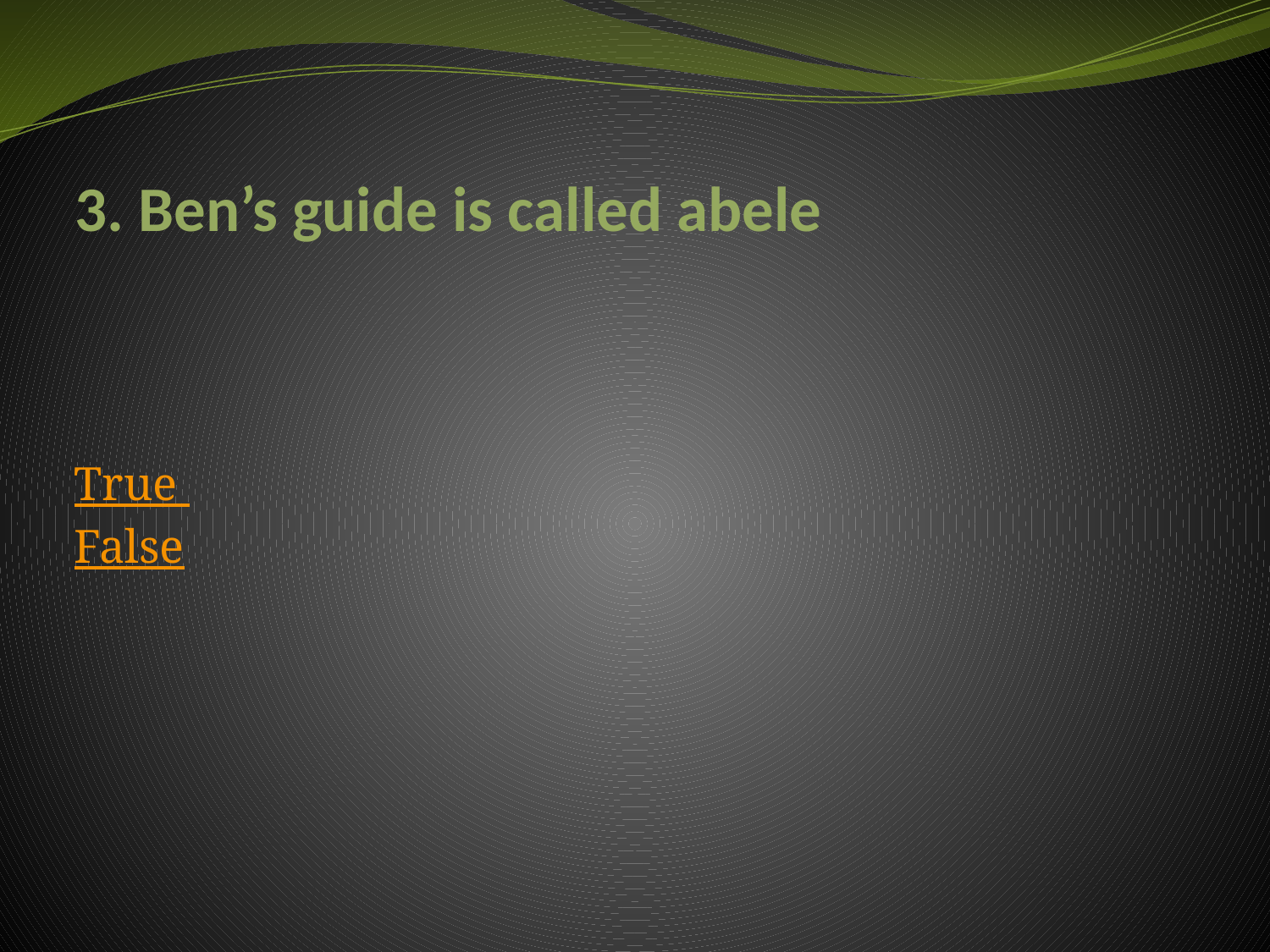

# 3. Ben’s guide is called abele
True                                                                             False